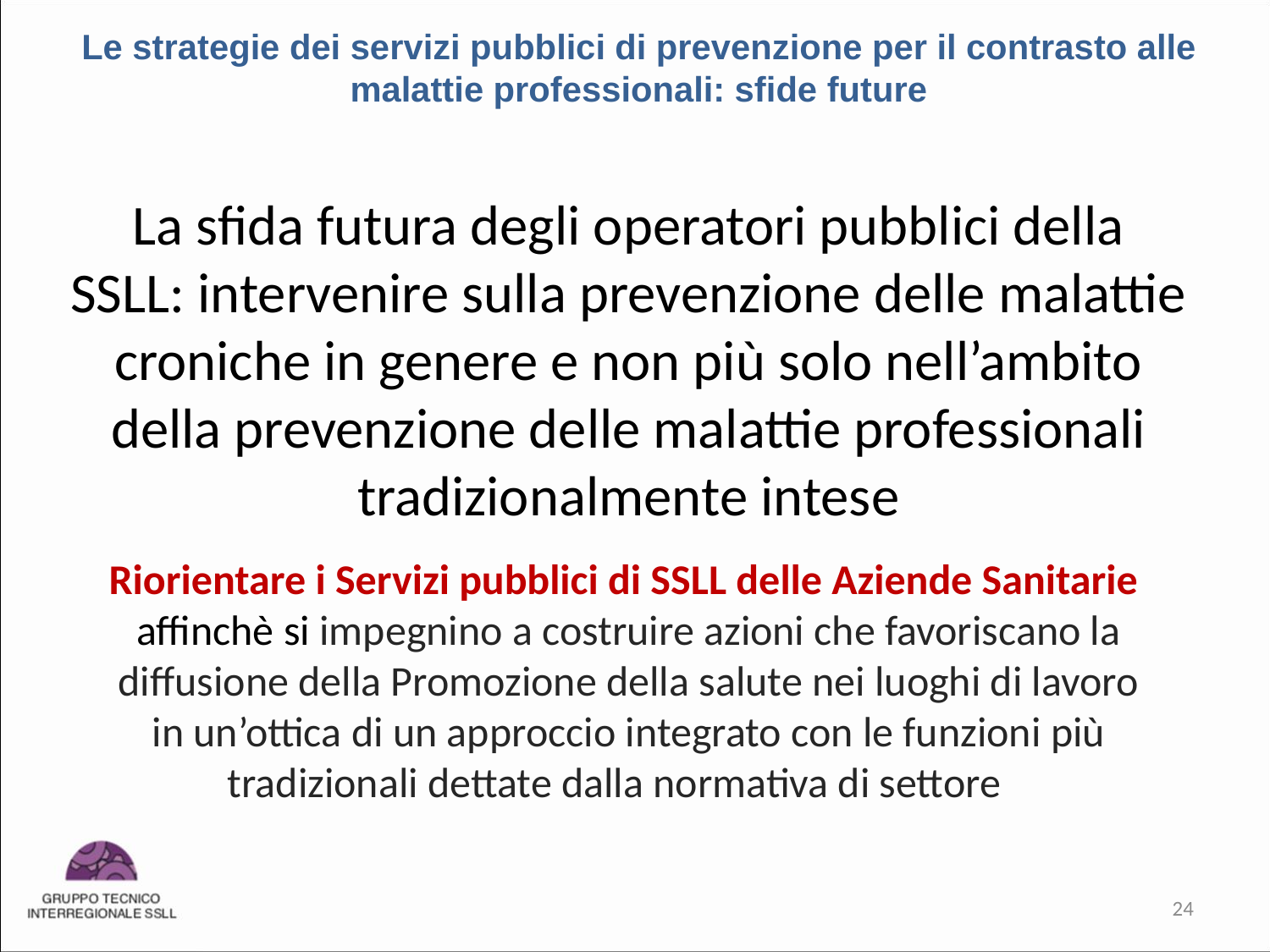

Le strategie dei servizi pubblici di prevenzione per il contrasto alle malattie professionali: sfide future

La sfida futura degli operatori pubblici della SSLL: intervenire sulla prevenzione delle malattie croniche in genere e non più solo nell’ambito della prevenzione delle malattie professionali tradizionalmente intese

Riorientare i Servizi pubblici di SSLL delle Aziende Sanitarie
affinchè si impegnino a costruire azioni che favoriscano la diffusione della Promozione della salute nei luoghi di lavoro
in un’ottica di un approccio integrato con le funzioni più tradizionali dettate dalla normativa di settore
24